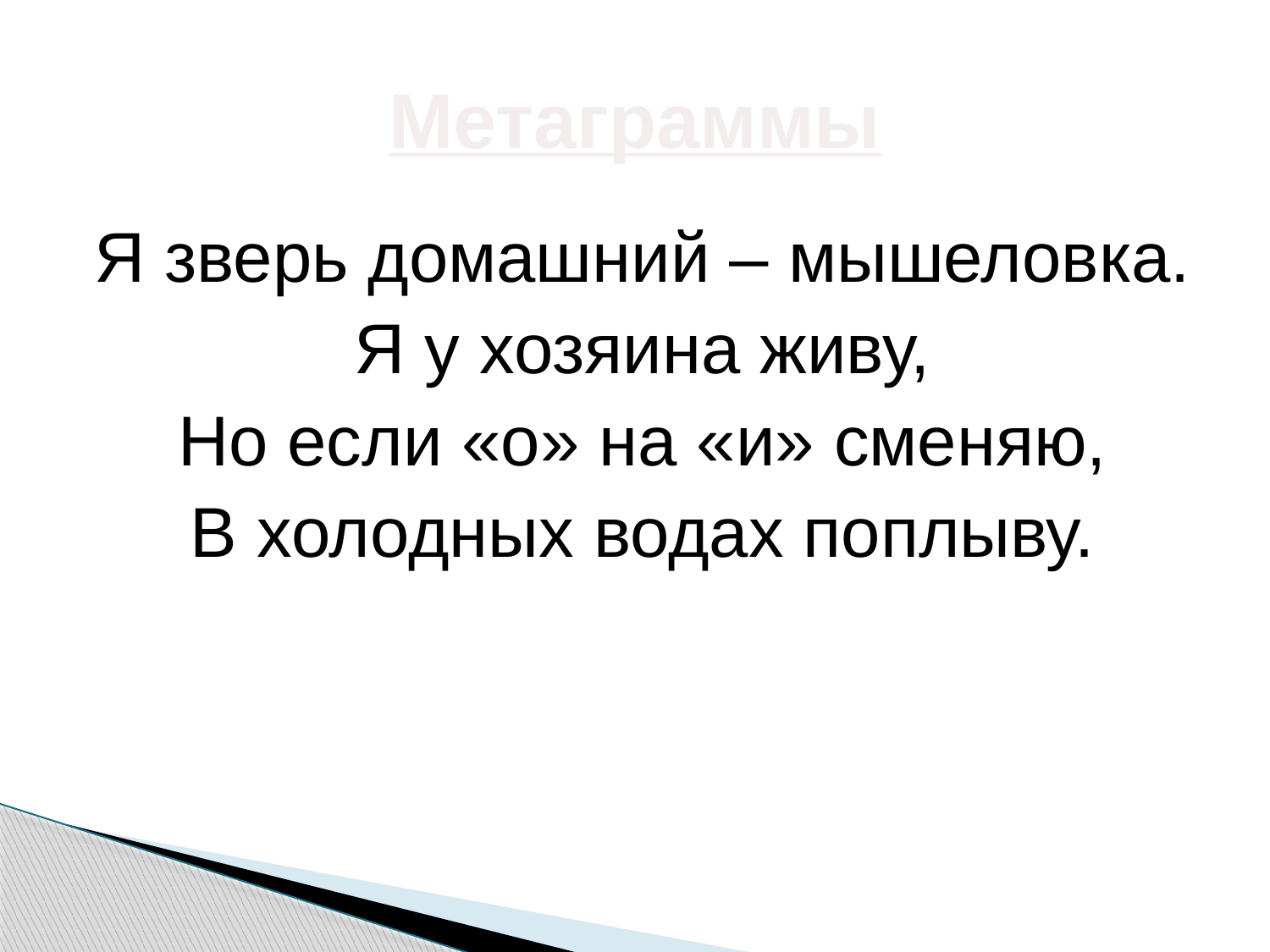

# Метаграммы
Я зверь домашний – мышеловка.
Я у хозяина живу,
Но если «о» на «и» сменяю,
В холодных водах поплыву.